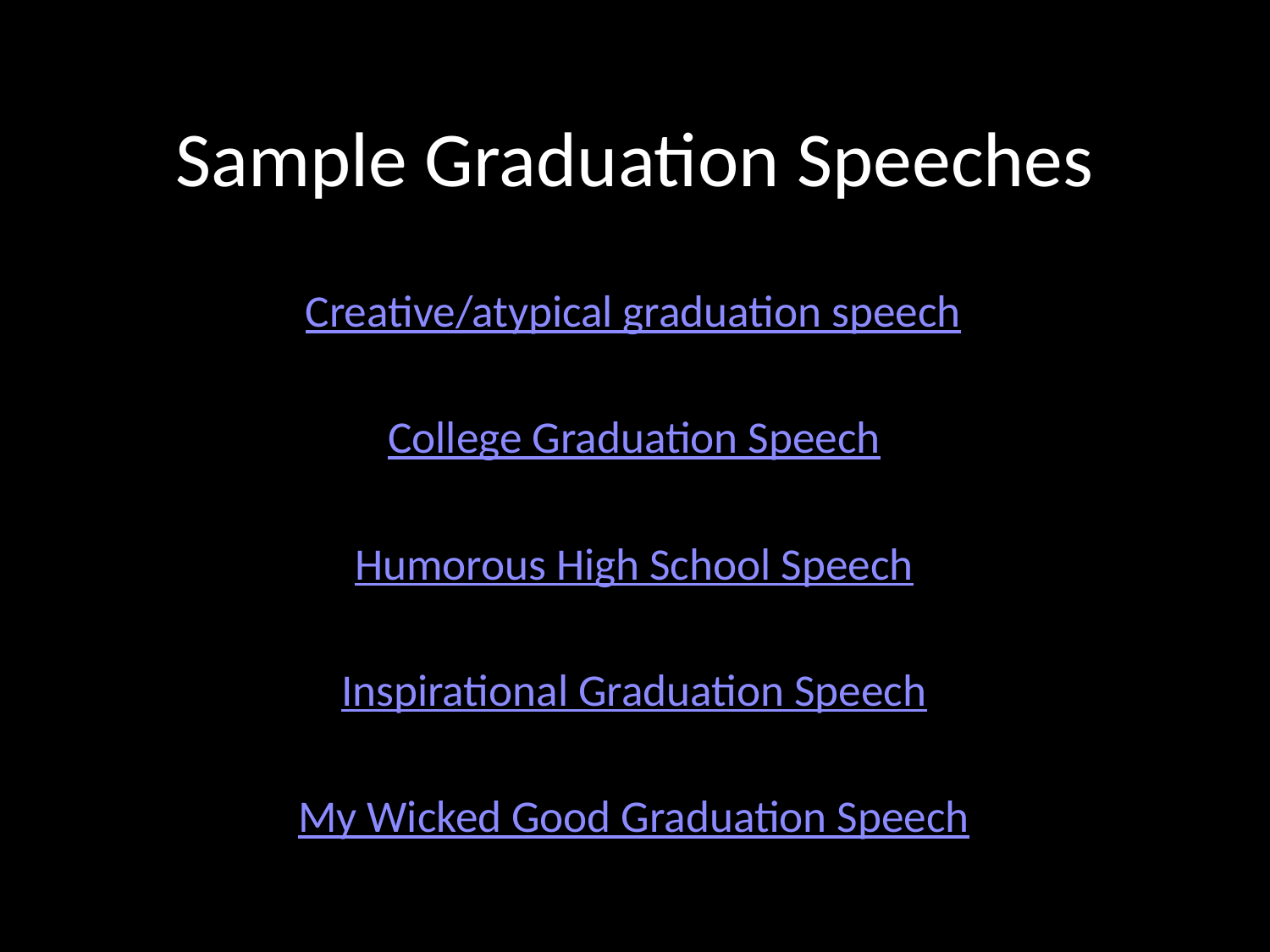

# Sample Graduation Speeches

Creative/atypical graduation speech

College Graduation Speech

Humorous High School Speech

Inspirational Graduation Speech

My Wicked Good Graduation Speech